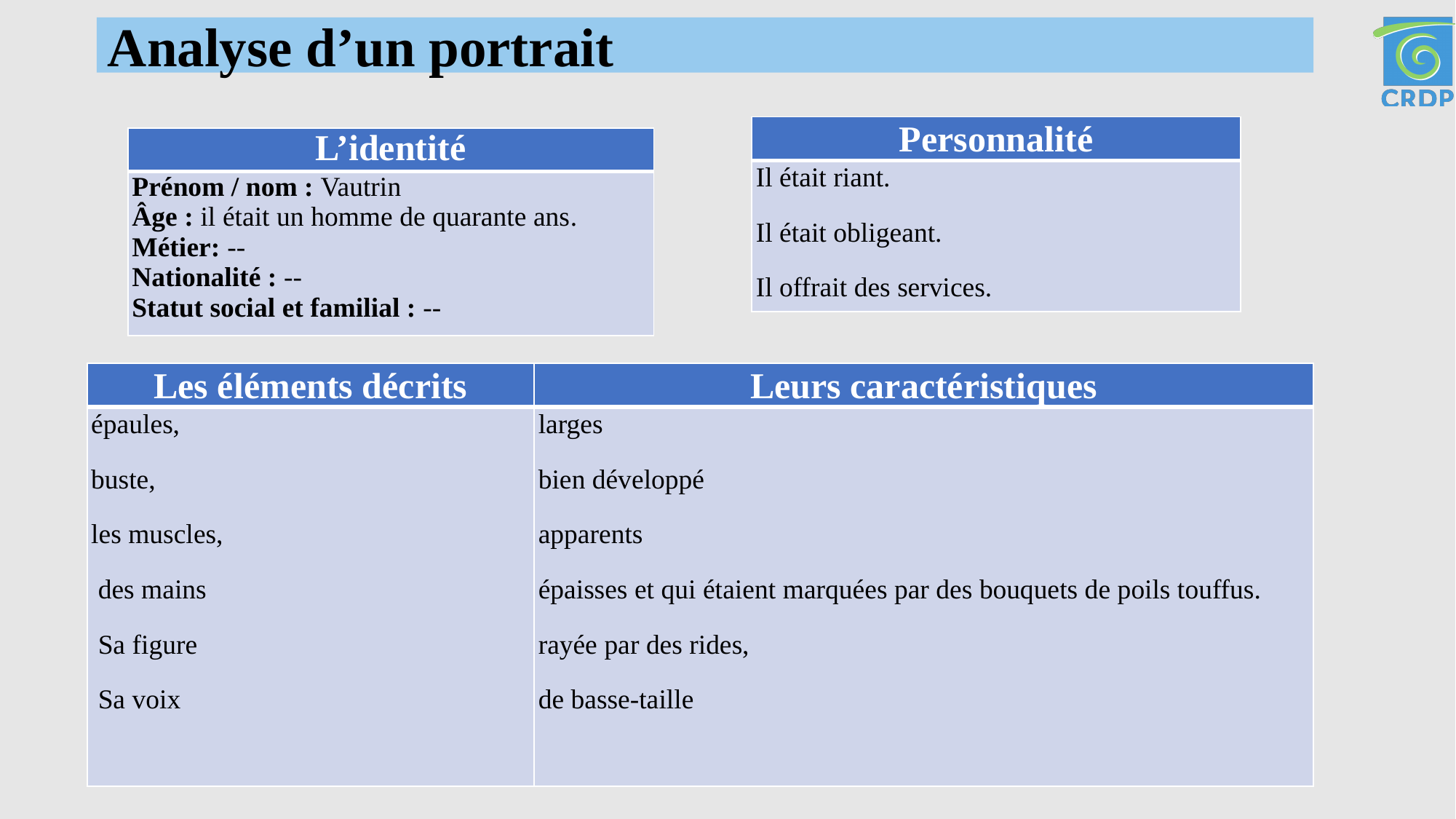

Analyse d’un portrait
| Personnalité |
| --- |
| Il était riant. Il était obligeant. Il offrait des services. |
| L’identité |
| --- |
| Prénom / nom : Vautrin Âge : il était un homme de quarante ans. Métier: -- Nationalité : -- Statut social et familial : -- |
| Les éléments décrits | Leurs caractéristiques |
| --- | --- |
| épaules, buste, les muscles, des mains  Sa figure  Sa voix | larges bien développé apparents épaisses et qui étaient marquées par des bouquets de poils touffus. rayée par des rides, de basse-taille |